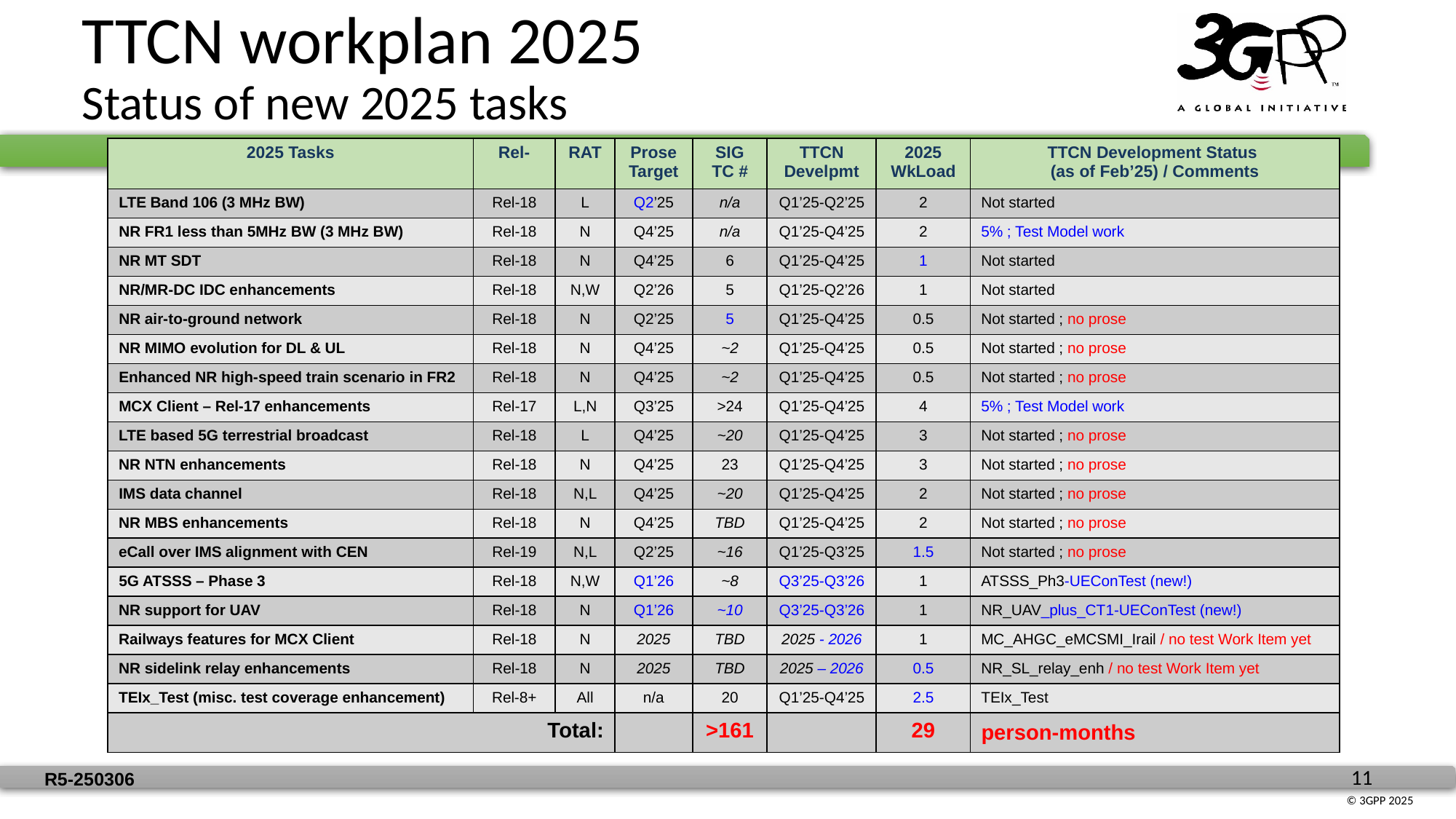

TTCN workplan 2025
Status of new 2025 tasks
| 2025 Tasks | Rel- | RAT | Prose Target | SIG TC # | TTCN Develpmt | 2025 WkLoad | TTCN Development Status (as of Feb’25) / Comments |
| --- | --- | --- | --- | --- | --- | --- | --- |
| LTE Band 106 (3 MHz BW) | Rel-18 | L | Q2’25 | n/a | Q1’25-Q2’25 | 2 | Not started |
| NR FR1 less than 5MHz BW (3 MHz BW) | Rel-18 | N | Q4’25 | n/a | Q1’25-Q4’25 | 2 | 5% ; Test Model work |
| NR MT SDT | Rel-18 | N | Q4’25 | 6 | Q1’25-Q4’25 | 1 | Not started |
| NR/MR-DC IDC enhancements | Rel-18 | N,W | Q2’26 | 5 | Q1’25-Q2’26 | 1 | Not started |
| NR air-to-ground network | Rel-18 | N | Q2’25 | 5 | Q1’25-Q4’25 | 0.5 | Not started ; no prose |
| NR MIMO evolution for DL & UL | Rel-18 | N | Q4’25 | ~2 | Q1’25-Q4’25 | 0.5 | Not started ; no prose |
| Enhanced NR high-speed train scenario in FR2 | Rel-18 | N | Q4’25 | ~2 | Q1’25-Q4’25 | 0.5 | Not started ; no prose |
| MCX Client – Rel-17 enhancements | Rel-17 | L,N | Q3’25 | >24 | Q1’25-Q4’25 | 4 | 5% ; Test Model work |
| LTE based 5G terrestrial broadcast | Rel-18 | L | Q4’25 | ~20 | Q1’25-Q4’25 | 3 | Not started ; no prose |
| NR NTN enhancements | Rel-18 | N | Q4’25 | 23 | Q1’25-Q4’25 | 3 | Not started ; no prose |
| IMS data channel | Rel-18 | N,L | Q4’25 | ~20 | Q1’25-Q4’25 | 2 | Not started ; no prose |
| NR MBS enhancements | Rel-18 | N | Q4’25 | TBD | Q1’25-Q4’25 | 2 | Not started ; no prose |
| eCall over IMS alignment with CEN | Rel-19 | N,L | Q2’25 | ~16 | Q1’25-Q3’25 | 1.5 | Not started ; no prose |
| 5G ATSSS – Phase 3 | Rel-18 | N,W | Q1’26 | ~8 | Q3’25-Q3’26 | 1 | ATSSS\_Ph3-UEConTest (new!) |
| NR support for UAV | Rel-18 | N | Q1’26 | ~10 | Q3’25-Q3’26 | 1 | NR\_UAV\_plus\_CT1-UEConTest (new!) |
| Railways features for MCX Client | Rel-18 | N | 2025 | TBD | 2025 - 2026 | 1 | MC\_AHGC\_eMCSMI\_Irail / no test Work Item yet |
| NR sidelink relay enhancements | Rel-18 | N | 2025 | TBD | 2025 – 2026 | 0.5 | NR\_SL\_relay\_enh / no test Work Item yet |
| TEIx\_Test (misc. test coverage enhancement) | Rel-8+ | All | n/a | 20 | Q1’25-Q4’25 | 2.5 | TEIx\_Test |
| Total: |  |  |  | >161 |  | 29 | person-months |